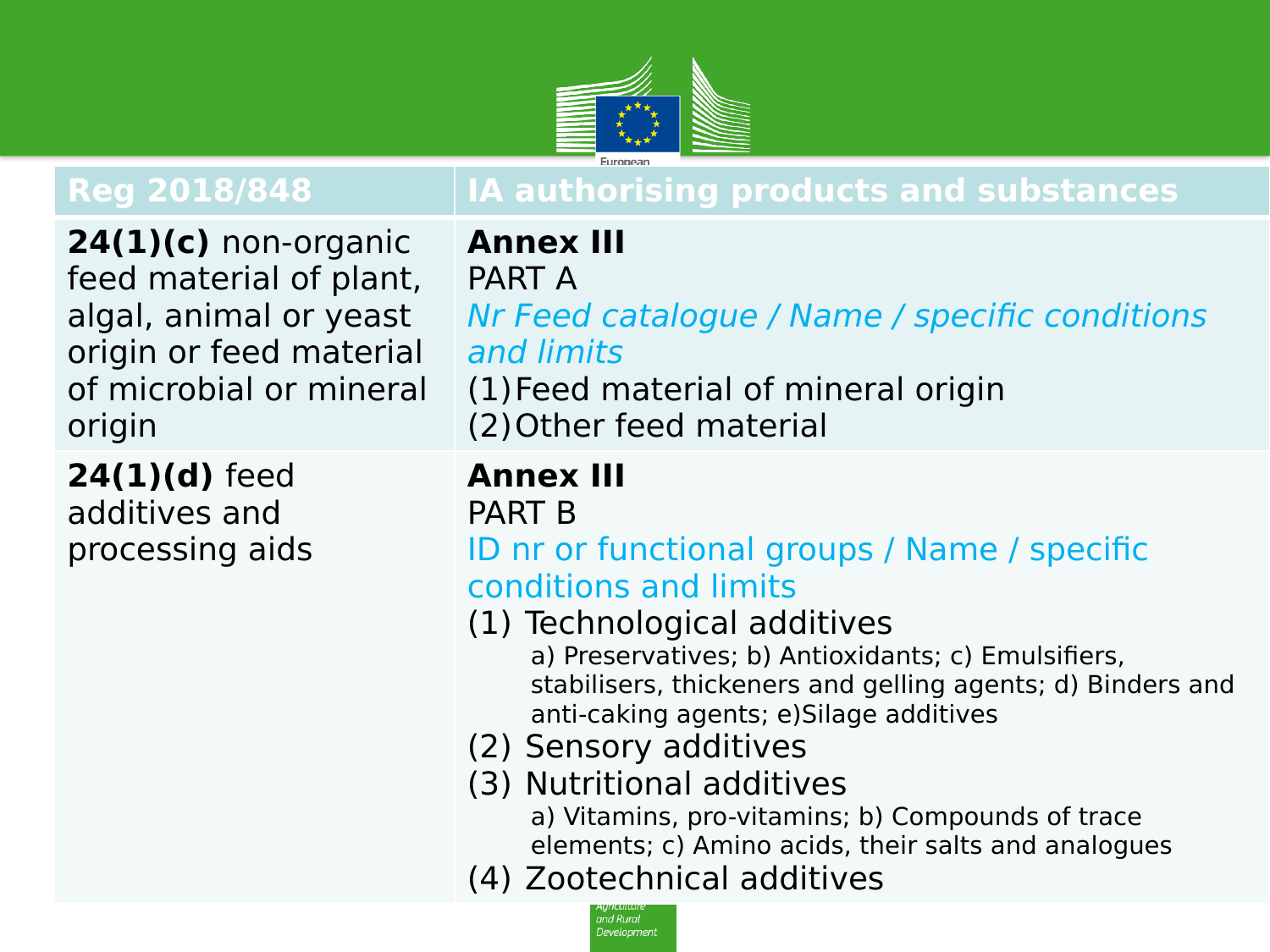

| Reg 2018/848 | IA authorising products and substances |
| --- | --- |
| 24(1)(c) non-organic feed material of plant, algal, animal or yeast origin or feed material of microbial or mineral origin | Annex III PART A Nr Feed catalogue / Name / specific conditions and limits Feed material of mineral origin Other feed material |
| 24(1)(d) feed additives and processing aids | Annex III PART B ID nr or functional groups / Name / specific conditions and limits Technological additives a) Preservatives; b) Antioxidants; c) Emulsifiers, stabilisers, thickeners and gelling agents; d) Binders and anti-caking agents; e)Silage additives Sensory additives Nutritional additives a) Vitamins, pro-vitamins; b) Compounds of trace elements; c) Amino acids, their salts and analogues Zootechnical additives |